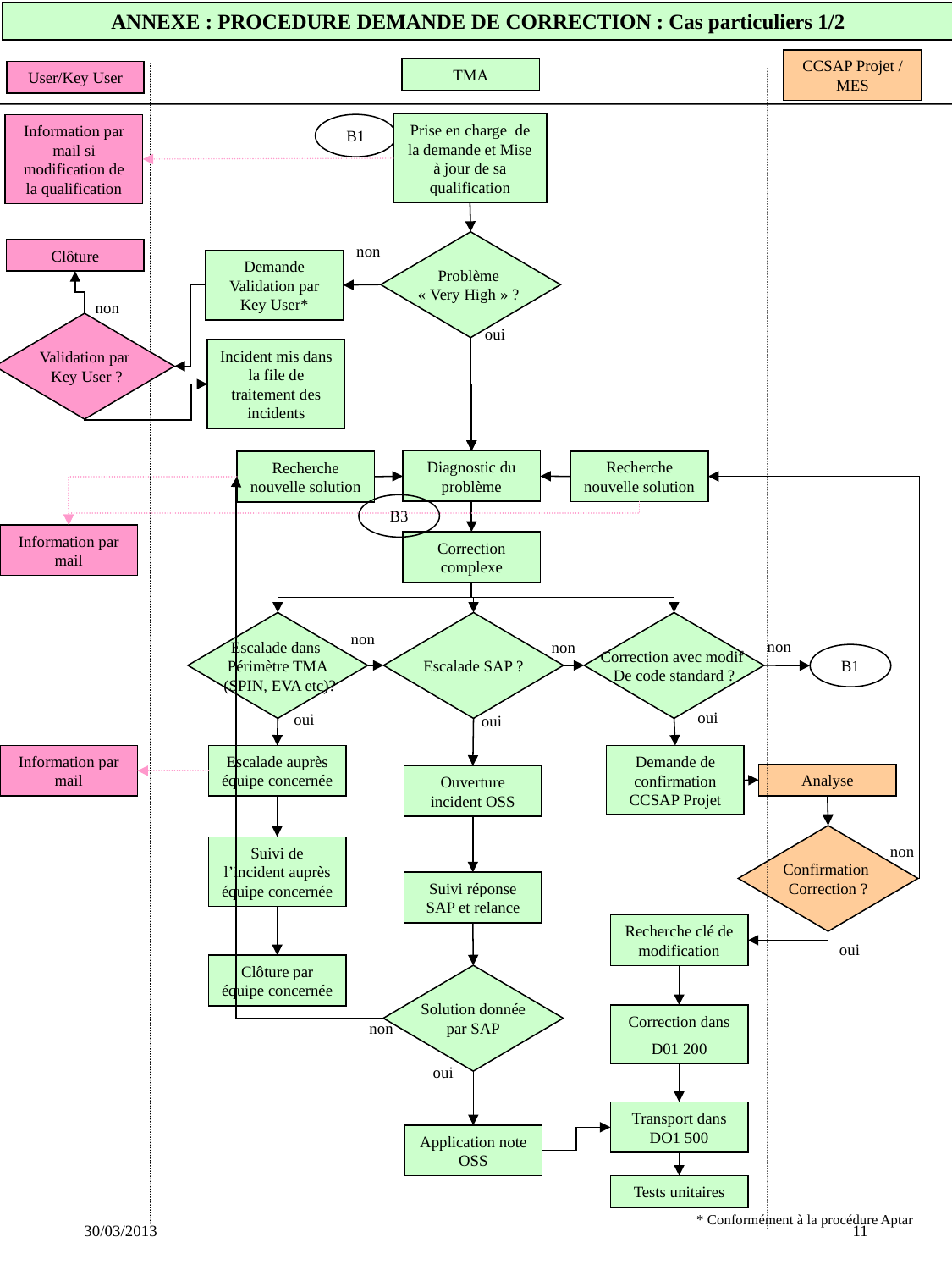

ANNEXE : PROCEDURE DEMANDE DE CORRECTION : Cas particuliers 1/2
CCSAP Projet / MES
TMA
User/Key User

Prise en charge  de la demande et Mise à jour de sa qualification
B1
Information par mail si modification de la qualification
Problème
« Very High » ?
non
Clôture
Demande Validation par Key User*
non
Validation par
 Key User ?
oui
Incident mis dans la file de traitement des incidents
Diagnostic du problème
Recherche nouvelle solution
Recherche nouvelle solution
B3
Information par mail
Correction complexe
Escalade dans
Périmètre TMA
 (SPIN, EVA etc)?
Escalade SAP ?
Correction avec modif
De code standard ?
non
non
non
B1
oui
oui
oui
Information par mail
Escalade auprès équipe concernée
Demande de confirmation CCSAP Projet
Analyse
Ouverture incident OSS
Confirmation
Correction ?
non
Suivi de l’incident auprès équipe concernée
Suivi réponse SAP et relance
Recherche clé de modification
oui
Clôture par équipe concernée
Solution donnée
par SAP
Correction dans
D01 200
non
oui
Transport dans DO1 500
Application note OSS

30/03/2013

11
Tests unitaires
* Conformément à la procédure Aptar